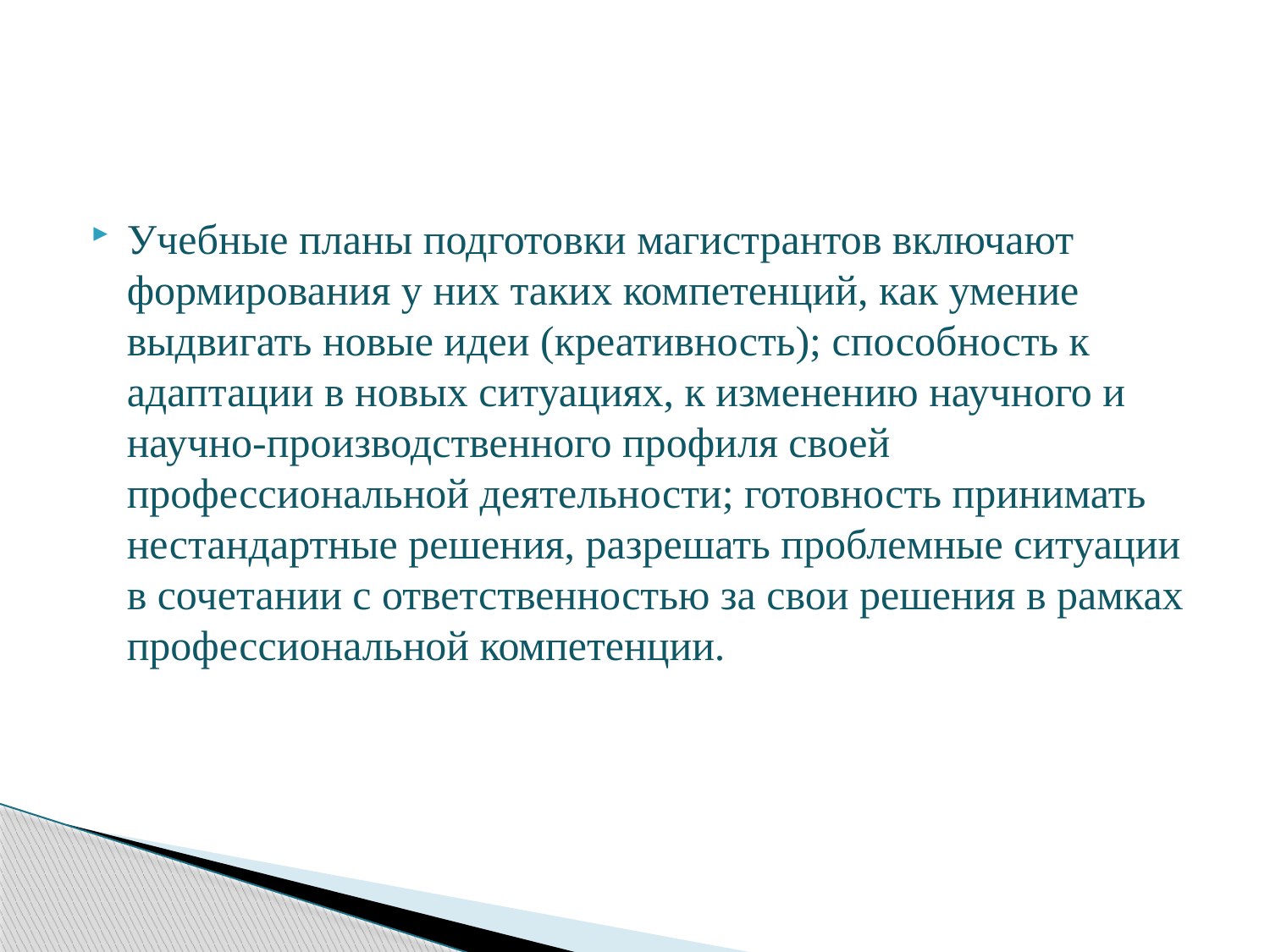

#
Учебные планы подготовки магистрантов включают формирования у них таких компетенций, как умение выдвигать новые идеи (креативность); способность к адаптации в новых ситуациях, к изменению научного и научно-производственного профиля своей профессиональной деятельности; готовность принимать нестандартные решения, разрешать проблемные ситуации в сочетании с ответственностью за свои решения в рамках профессиональной компетенции.